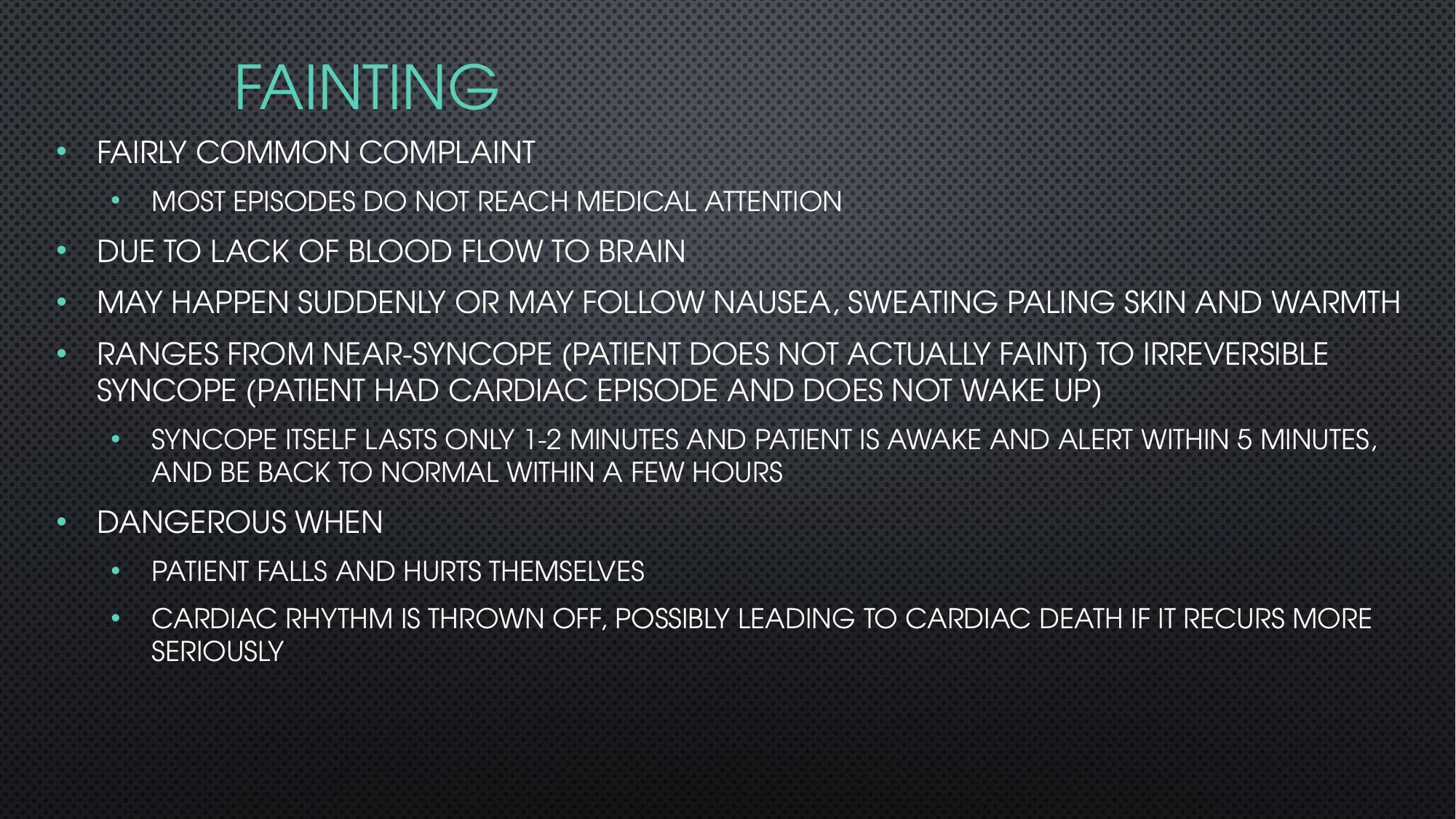

# Fainting
Fairly common complaint
Most episodes do not reach medical attention
Due to lack of blood flow to brain
May happen suddenly or may follow nausea, sweating paling skin and warmth
Ranges from near-syncope (patient does not actually faint) to irreversible syncope (patient had cardiac episode and does not wake up)
Syncope itself lasts only 1-2 minutes and patient is awake and alert within 5 minutes, and be back to normal within a few hours
Dangerous when
Patient falls and hurts themselves
Cardiac rhythm is thrown off, possibly leading to cardiac death if it recurs more seriously